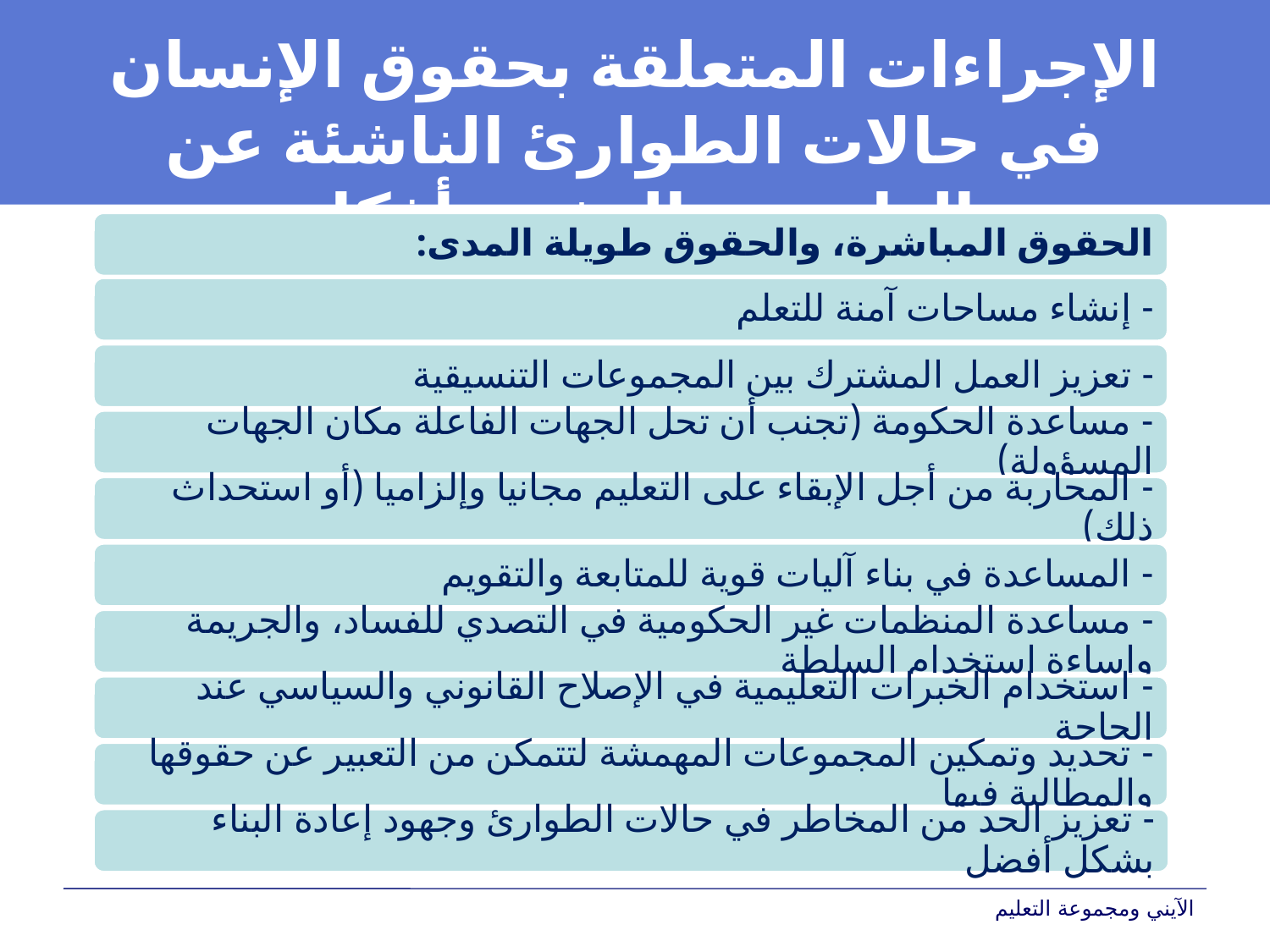

# الإجراءات المتعلقة بحقوق الإنسان في حالات الطوارئ الناشئة عن الطبيعة والبشر - أفكار
الحقوق المباشرة، والحقوق طويلة المدى:
- إنشاء مساحات آمنة للتعلم
- تعزيز العمل المشترك بين المجموعات التنسيقية
- مساعدة الحكومة (تجنب أن تحل الجهات الفاعلة مكان الجهات المسؤولة)
- المحاربة من أجل الإبقاء على التعليم مجانيا وإلزاميا (أو استحداث ذلك)
- المساعدة في بناء آليات قوية للمتابعة والتقويم
- مساعدة المنظمات غير الحكومية في التصدي للفساد، والجريمة وإساءة استخدام السلطة
- استخدام الخبرات التعليمية في الإصلاح القانوني والسياسي عند الحاجة
- تحديد وتمكين المجموعات المهمشة لتتمكن من التعبير عن حقوقها والمطالبة فيها
- تعزيز الحد من المخاطر في حالات الطوارئ وجهود إعادة البناء بشكل أفضل
الآيني ومجموعة التعليم